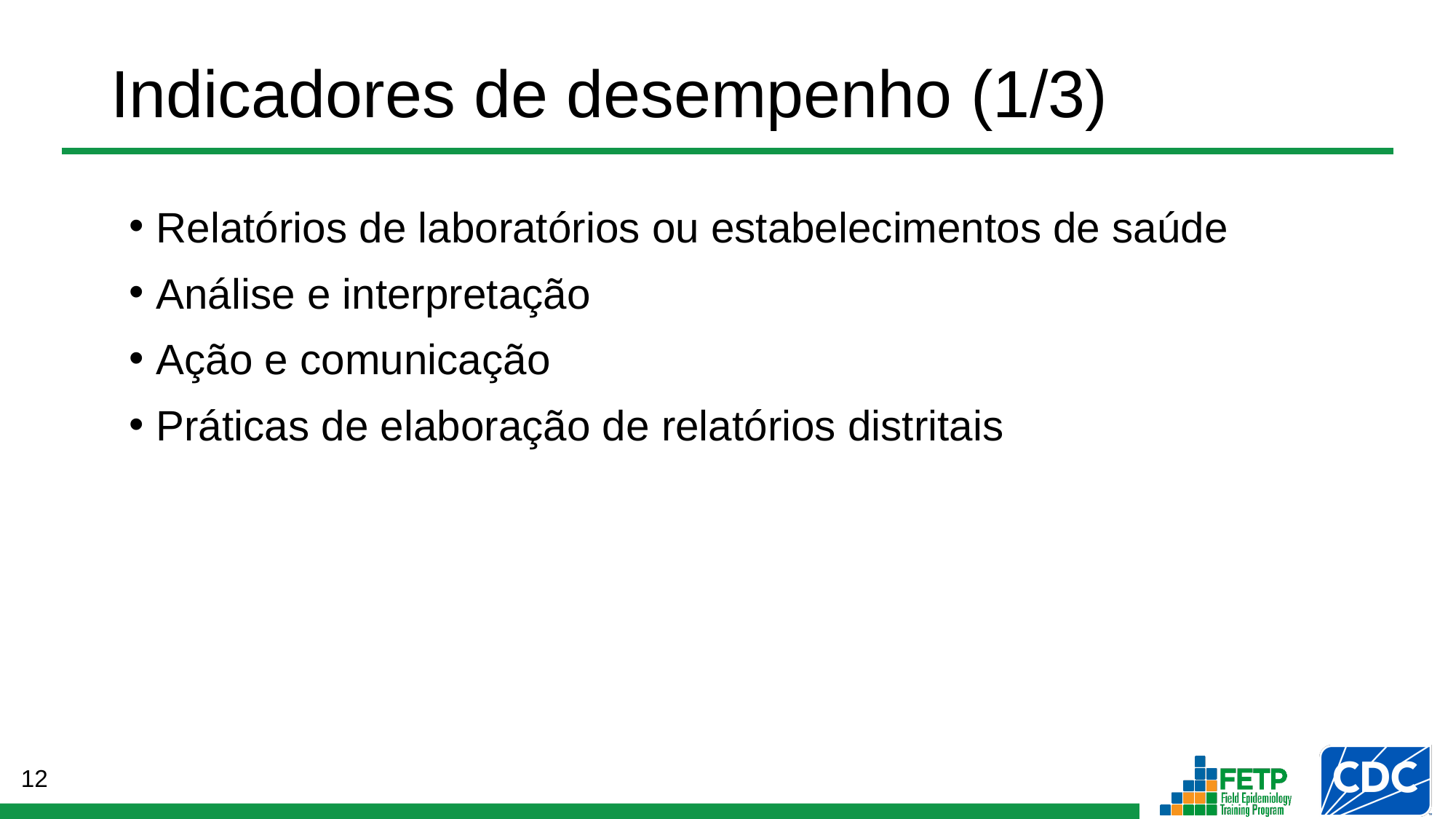

# Indicadores de desempenho (1/3)

Relatórios de laboratórios ou estabelecimentos de saúde
Análise e interpretação
Ação e comunicação
Práticas de elaboração de relatórios distritais